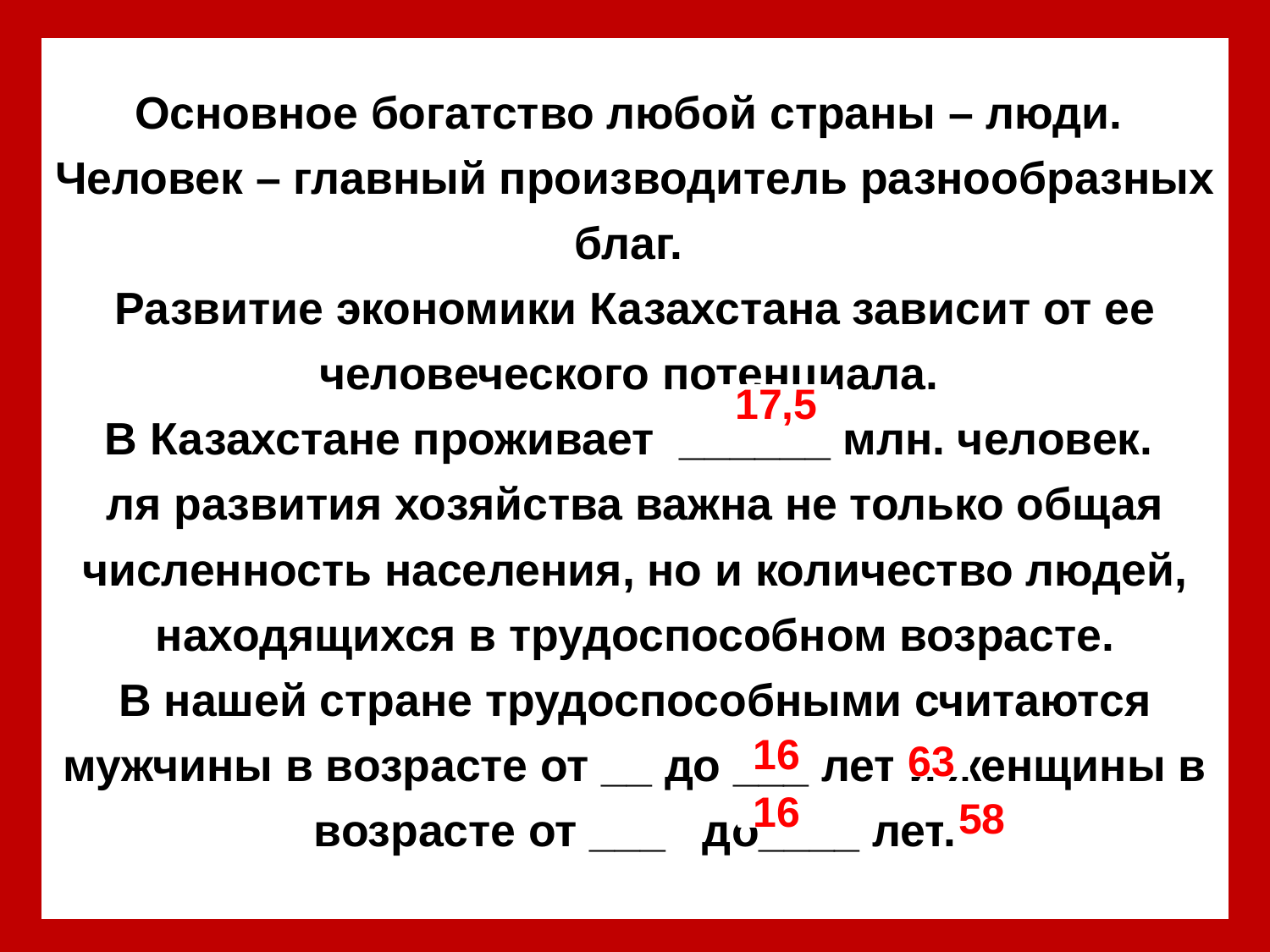

Основное богатство любой страны – люди.
Человек – главный производитель разнообразных благ.
Развитие экономики Казахстана зависит от ее человеческого потенциала.
В Казахстане проживает  ______ млн. человек.
ля развития хозяйства важна не только общая численность населения, но и количество людей, находящихся в трудоспособном возрасте.
В нашей стране трудоспособными считаются мужчины в возрасте от __ до ___ лет и женщины в возрасте от ___   до____ лет.
17,5
16
63
16
58